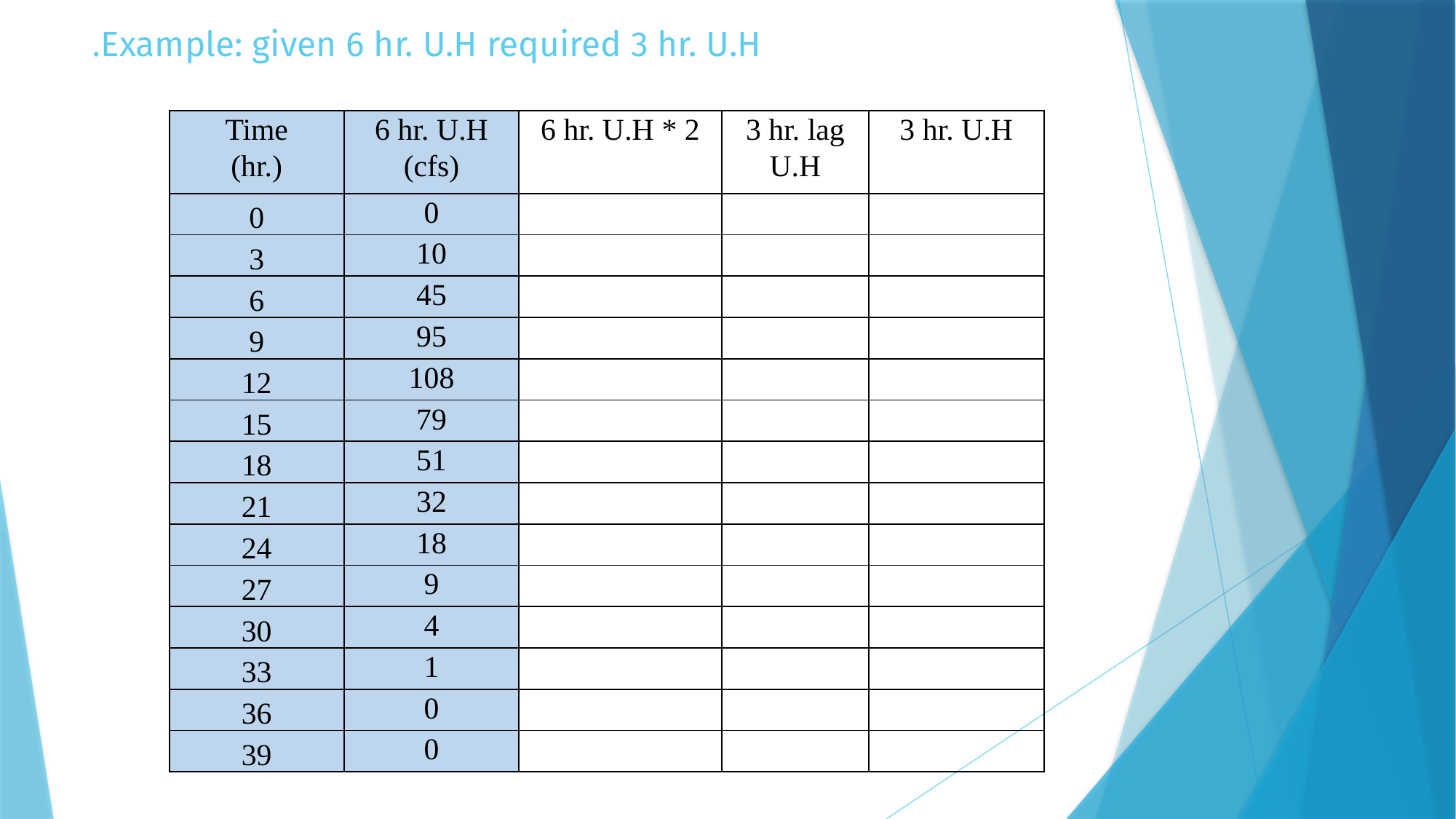

# Example: given 6 hr. U.H required 3 hr. U.H.
| Time (hr.) | 6 hr. U.H (cfs) | 6 hr. U.H \* 2 | 3 hr. lag U.H | 3 hr. U.H |
| --- | --- | --- | --- | --- |
| 0 | 0 |  |  |  |
| 3 | 10 |  |  |  |
| 6 | 45 |  |  |  |
| 9 | 95 |  |  |  |
| 12 | 108 |  |  |  |
| 15 | 79 |  |  |  |
| 18 | 51 |  |  |  |
| 21 | 32 |  |  |  |
| 24 | 18 |  |  |  |
| 27 | 9 |  |  |  |
| 30 | 4 |  |  |  |
| 33 | 1 |  |  |  |
| 36 | 0 |  |  |  |
| 39 | 0 |  |  |  |